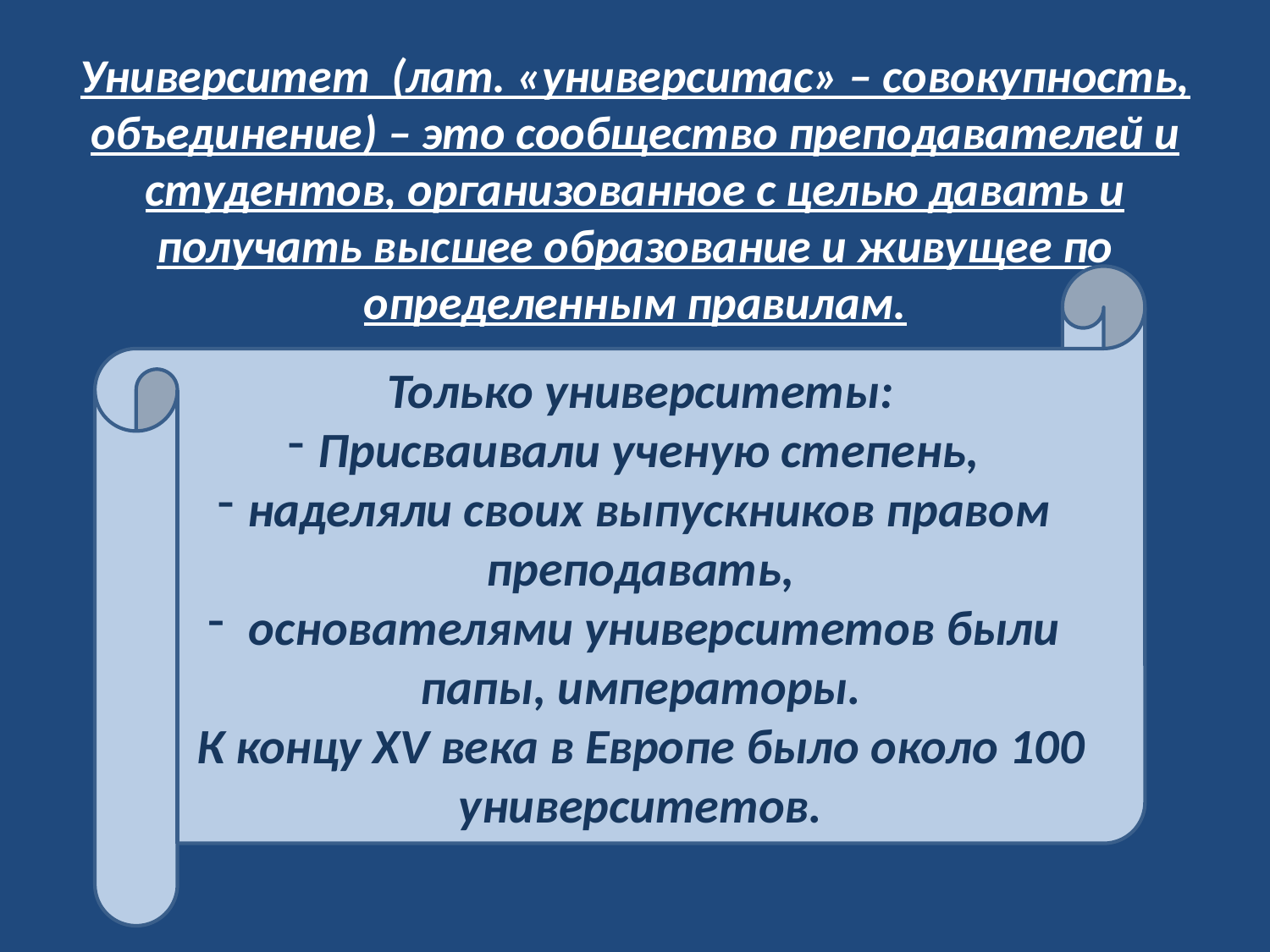

# Университет  (лат. «университас» – совокупность, объединение) – это сообщество преподавателей и студентов, организованное с целью давать и получать высшее образование и живущее по определенным правилам.
Только университеты:
Присваивали ученую степень,
наделяли своих выпускников правом преподавать,
 основателями университетов были папы, императоры.
К концу XV века в Европе было около 100 университетов.